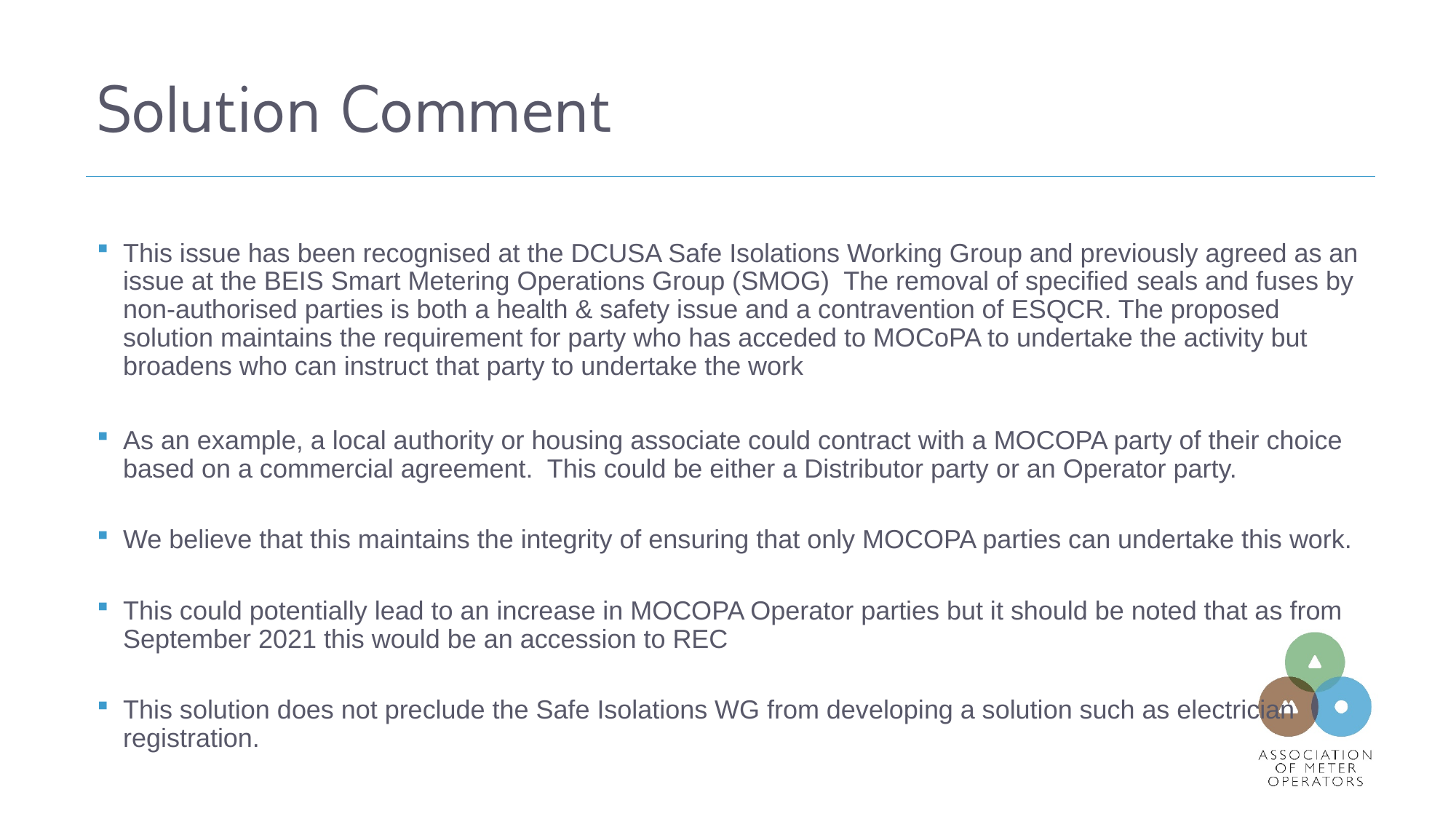

# Solution Comment
This issue has been recognised at the DCUSA Safe Isolations Working Group and previously agreed as an issue at the BEIS Smart Metering Operations Group (SMOG)  The removal of specified seals and fuses by non-authorised parties is both a health & safety issue and a contravention of ESQCR. The proposed solution maintains the requirement for party who has acceded to MOCoPA to undertake the activity but broadens who can instruct that party to undertake the work
As an example, a local authority or housing associate could contract with a MOCOPA party of their choice based on a commercial agreement.  This could be either a Distributor party or an Operator party.
We believe that this maintains the integrity of ensuring that only MOCOPA parties can undertake this work.
This could potentially lead to an increase in MOCOPA Operator parties but it should be noted that as from September 2021 this would be an accession to REC
This solution does not preclude the Safe Isolations WG from developing a solution such as electrician registration.